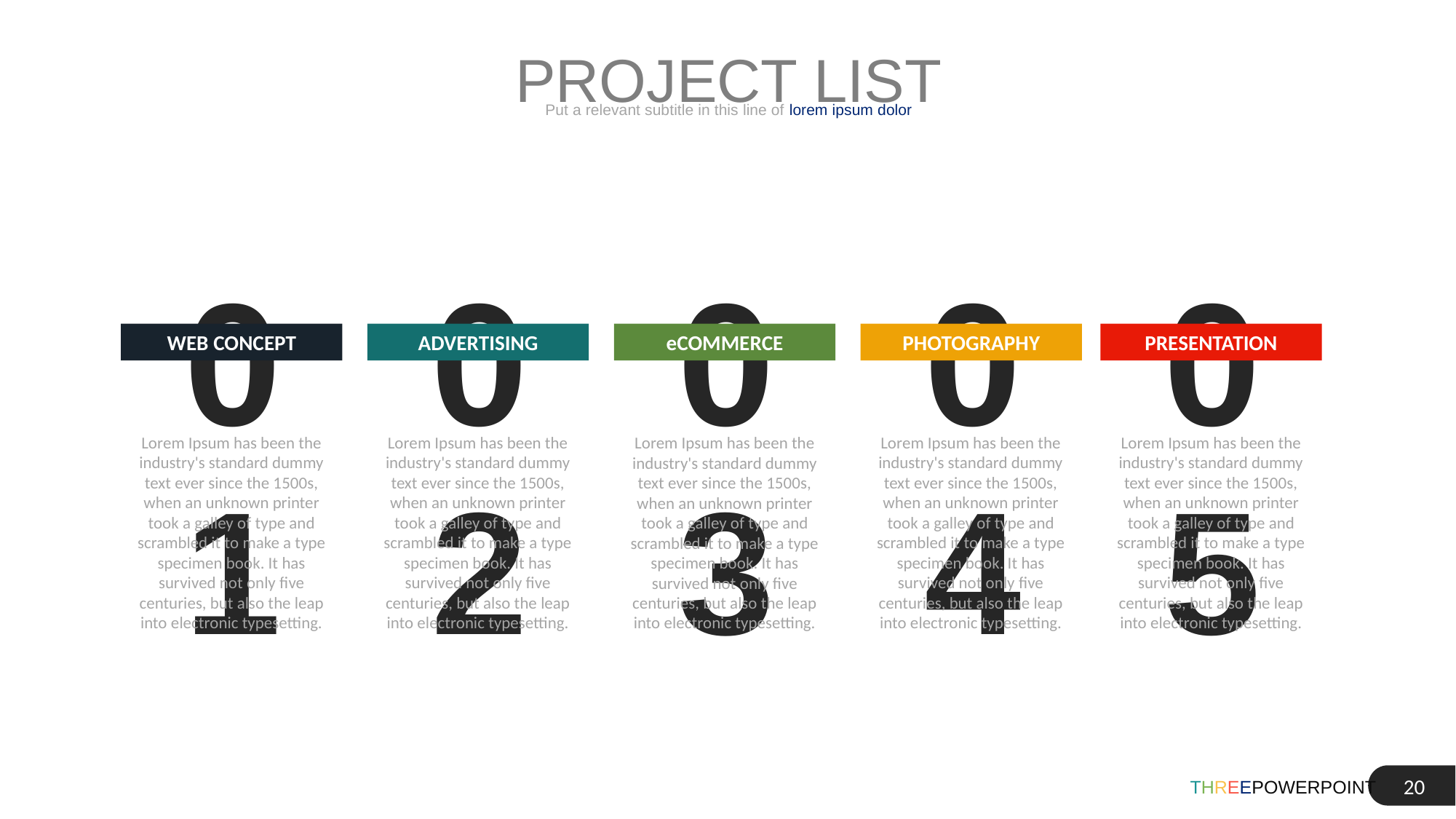

PROJECT LIST
Put a relevant subtitle in this line of lorem ipsum dolor
01
02
03
04
05
WEB CONCEPT
ADVERTISING
eCOMMERCE
PHOTOGRAPHY
PRESENTATION
Lorem Ipsum has been the industry's standard dummy text ever since the 1500s, when an unknown printer took a galley of type and scrambled it to make a type specimen book. It has survived not only five centuries, but also the leap into electronic typesetting.
Lorem Ipsum has been the industry's standard dummy text ever since the 1500s, when an unknown printer took a galley of type and scrambled it to make a type specimen book. It has survived not only five centuries, but also the leap into electronic typesetting.
Lorem Ipsum has been the industry's standard dummy text ever since the 1500s, when an unknown printer took a galley of type and scrambled it to make a type specimen book. It has survived not only five centuries, but also the leap into electronic typesetting.
Lorem Ipsum has been the industry's standard dummy text ever since the 1500s, when an unknown printer took a galley of type and scrambled it to make a type specimen book. It has survived not only five centuries, but also the leap into electronic typesetting.
Lorem Ipsum has been the industry's standard dummy text ever since the 1500s, when an unknown printer took a galley of type and scrambled it to make a type specimen book. It has survived not only five centuries, but also the leap into electronic typesetting.
20